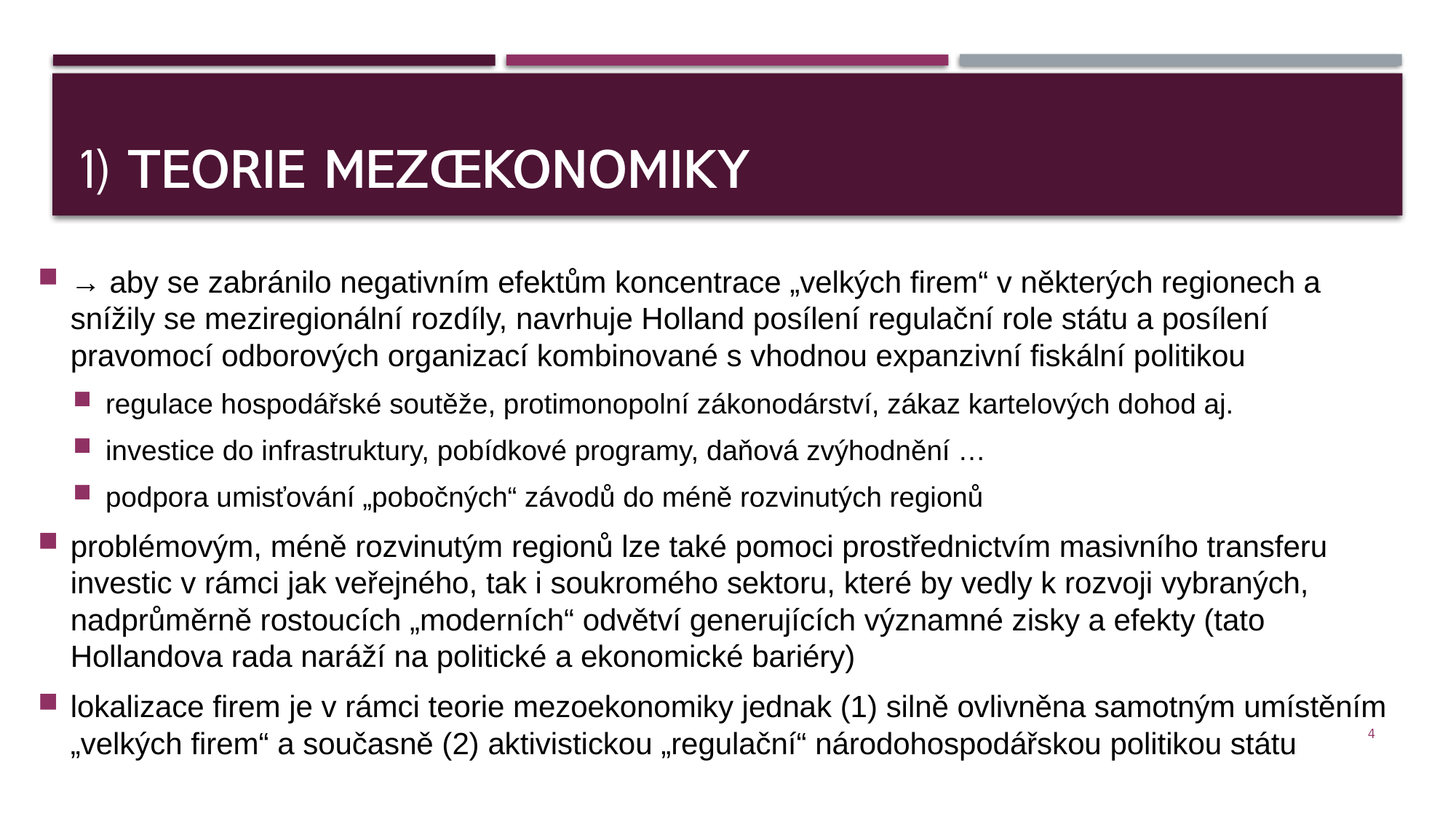

# 1) Teorie mezoekonomiky
→ aby se zabránilo negativním efektům koncentrace „velkých firem“ v některých regionech a snížily se meziregionální rozdíly, navrhuje Holland posílení regulační role státu a posílení pravomocí odborových organizací kombinované s vhodnou expanzivní fiskální politikou
regulace hospodářské soutěže, protimonopolní zákonodárství, zákaz kartelových dohod aj.
investice do infrastruktury, pobídkové programy, daňová zvýhodnění …
podpora umisťování „pobočných“ závodů do méně rozvinutých regionů
problémovým, méně rozvinutým regionů lze také pomoci prostřednictvím masivního transferu investic v rámci jak veřejného, tak i soukromého sektoru, které by vedly k rozvoji vybraných, nadprůměrně rostoucích „moderních“ odvětví generujících významné zisky a efekty (tato Hollandova rada naráží na politické a ekonomické bariéry)
lokalizace firem je v rámci teorie mezoekonomiky jednak (1) silně ovlivněna samotným umístěním „velkých firem“ a současně (2) aktivistickou „regulační“ národohospodářskou politikou státu

4